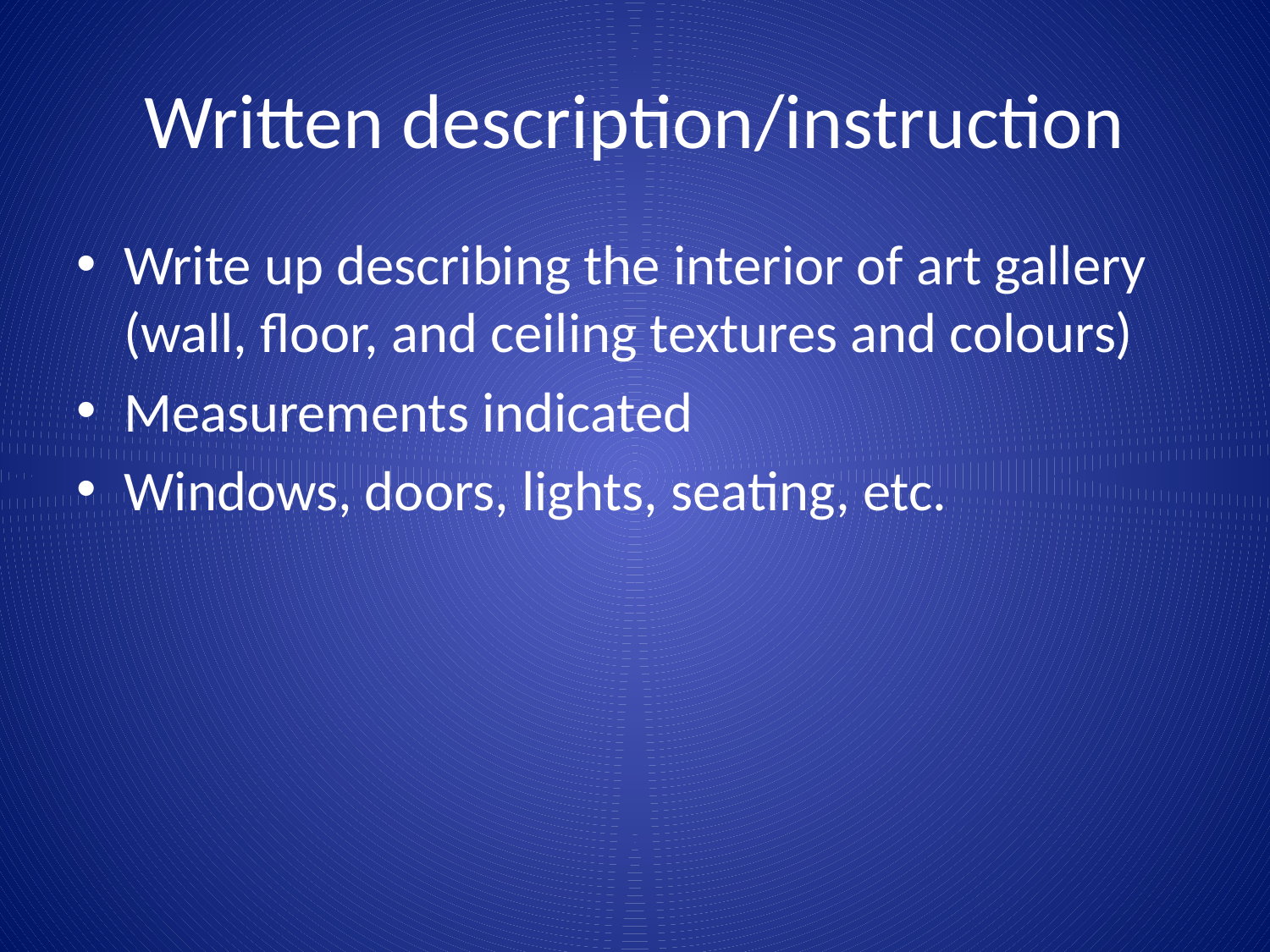

# Written description/instruction
Write up describing the interior of art gallery (wall, floor, and ceiling textures and colours)
Measurements indicated
Windows, doors, lights, seating, etc.